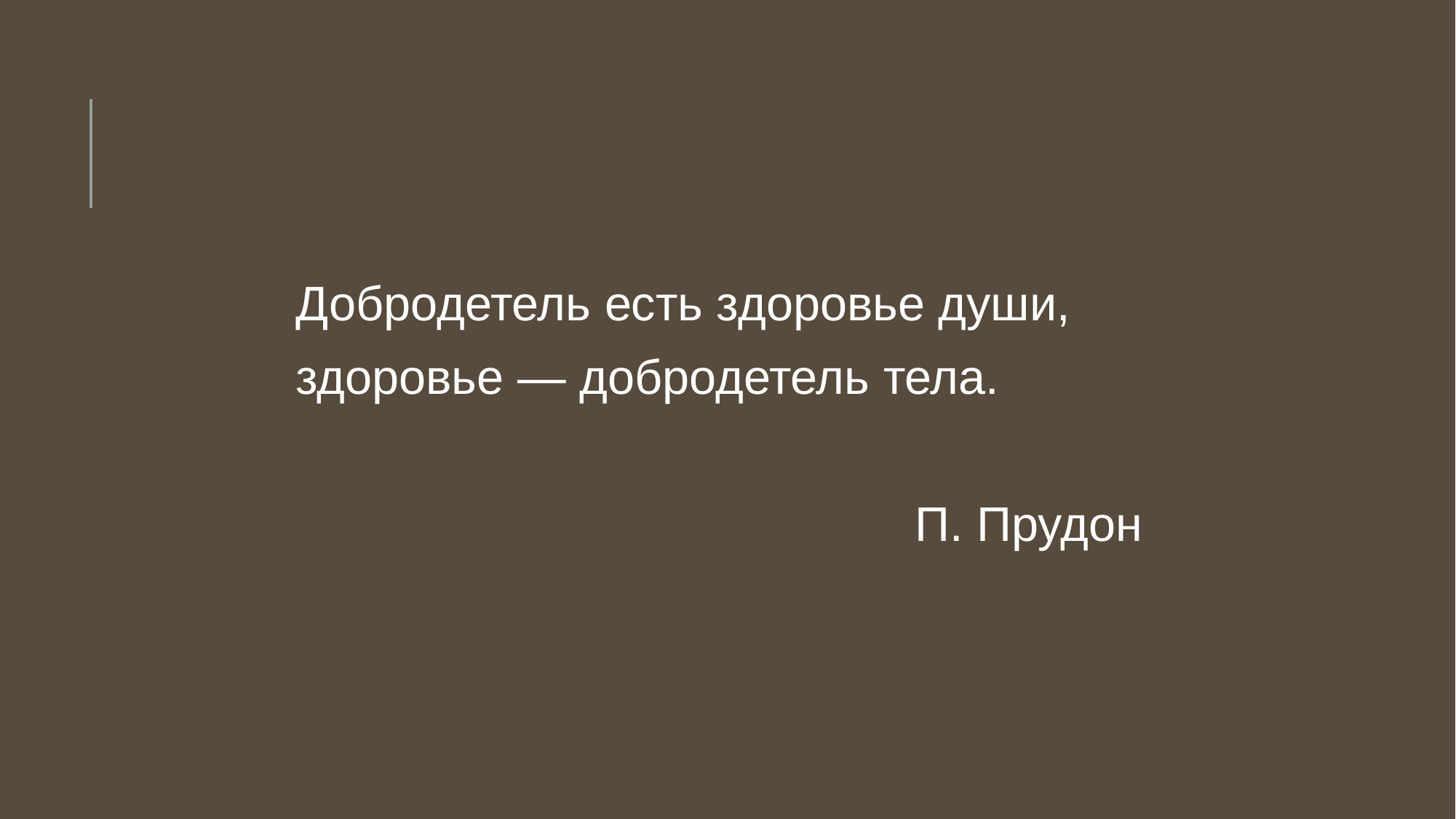

Добродетель есть здоровье души,
здоровье — добродетель тела.

                                              П. Прудон